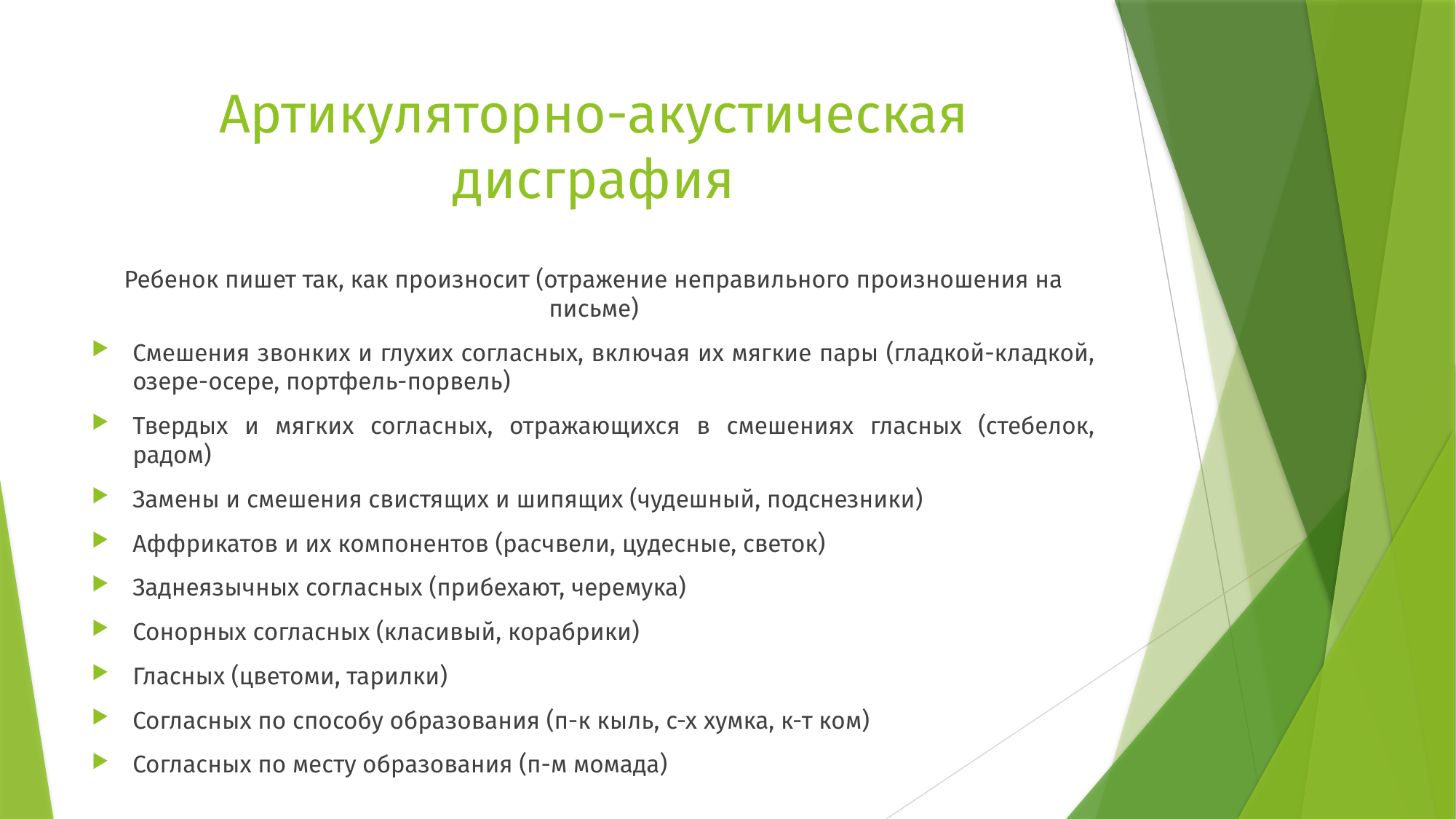

# Артикуляторно-акустическая дисграфия
Ребенок пишет так, как произносит (отражение неправильного произношения на письме)
Смешения звонких и глухих согласных, включая их мягкие пары (гладкой-кладкой, озере-осере, портфель-порвель)
Твердых и мягких согласных, отражающихся в смешениях гласных (стебелок, радом)
Замены и смешения свистящих и шипящих (чудешный, подснезники)
Аффрикатов и их компонентов (расчвели, цудесные, светок)
Заднеязычных согласных (прибехают, черемука)
Сонорных согласных (класивый, корабрики)
Гласных (цветоми, тарилки)
Согласных по способу образования (п-к кыль, с-х хумка, к-т ком)
Согласных по месту образования (п-м момада)